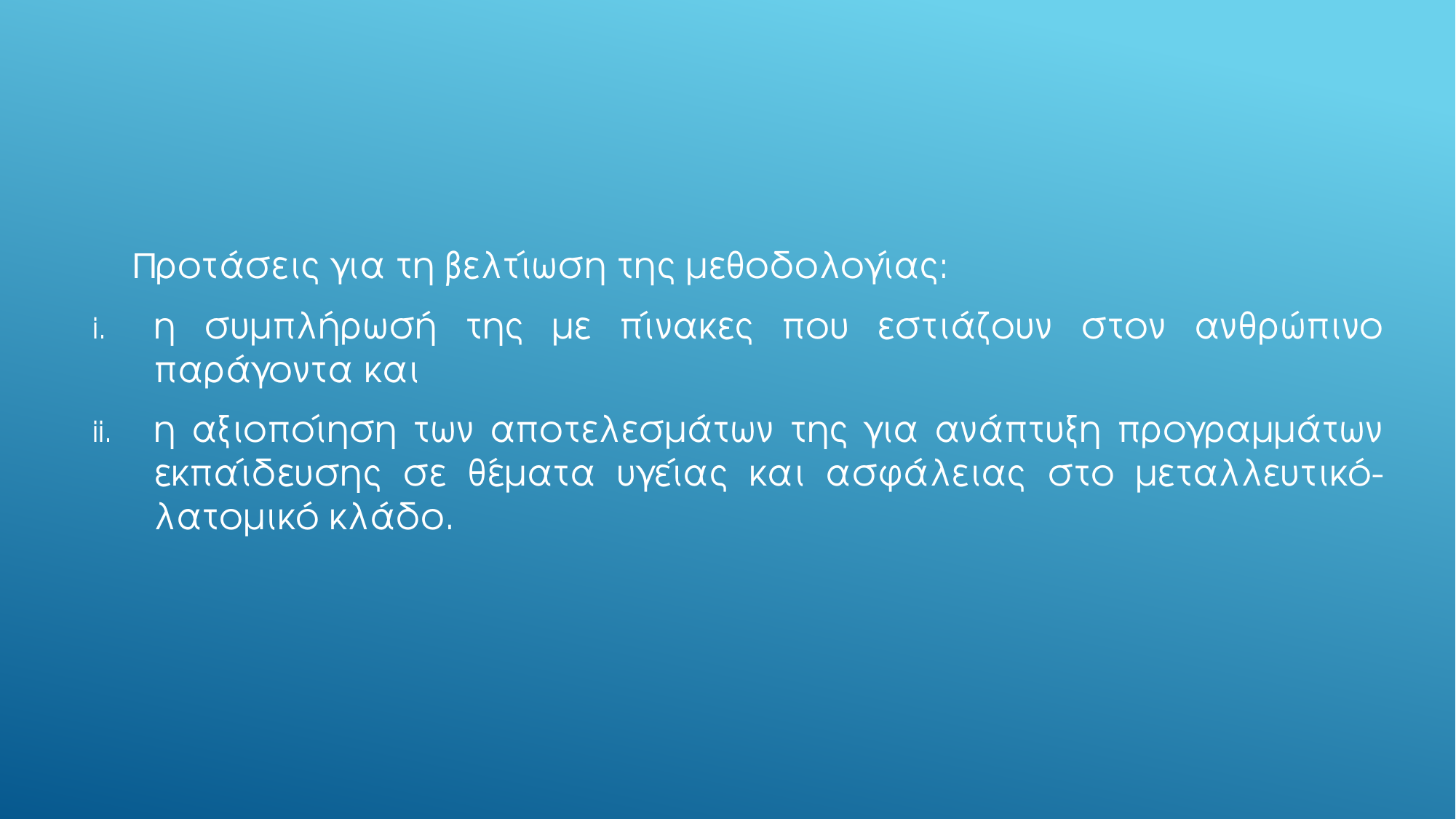

Προτάσεις για τη βελτίωση της μεθοδολογίας:
η συμπλήρωσή της με πίνακες που εστιάζουν στον ανθρώπινο παράγοντα και
η αξιοποίηση των αποτελεσμάτων της για ανάπτυξη προγραμμάτων εκπαίδευσης σε θέματα υγείας και ασφάλειας στο μεταλλευτικό-λατομικό κλάδο.